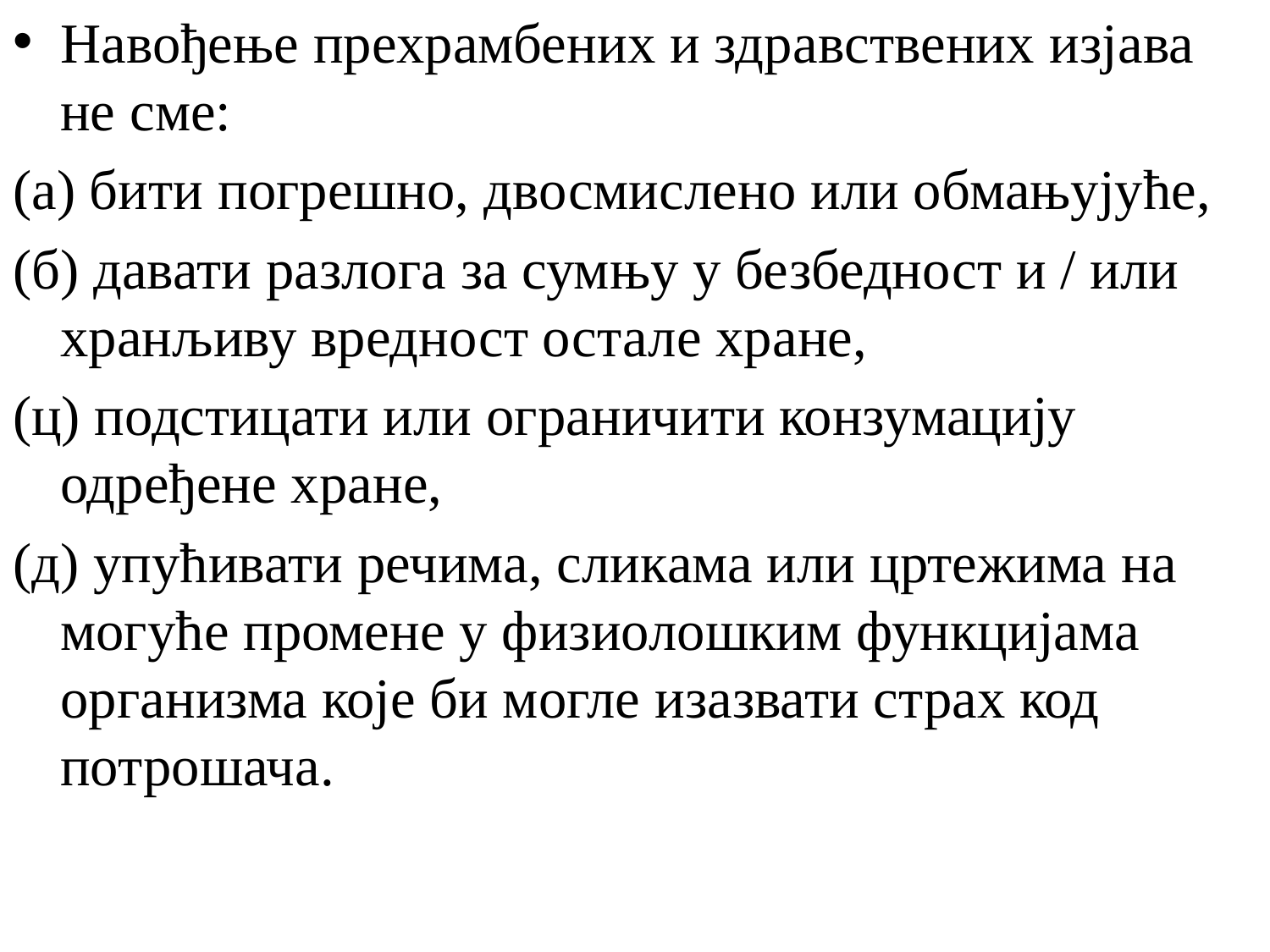

Навођење прехрамбених и здравствених изјава не сме:
(а) бити погрешно, двосмислено или обмањујуће,
(б) давати разлога за сумњу у безбедност и / или хранљиву вредност остале хране,
(ц) подстицати или ограничити конзумацију одређене хране,
(д) упућивати речима, сликама или цртежима на могуће промене у физиолошким функцијама организма које би могле изазвати страх код потрошача.